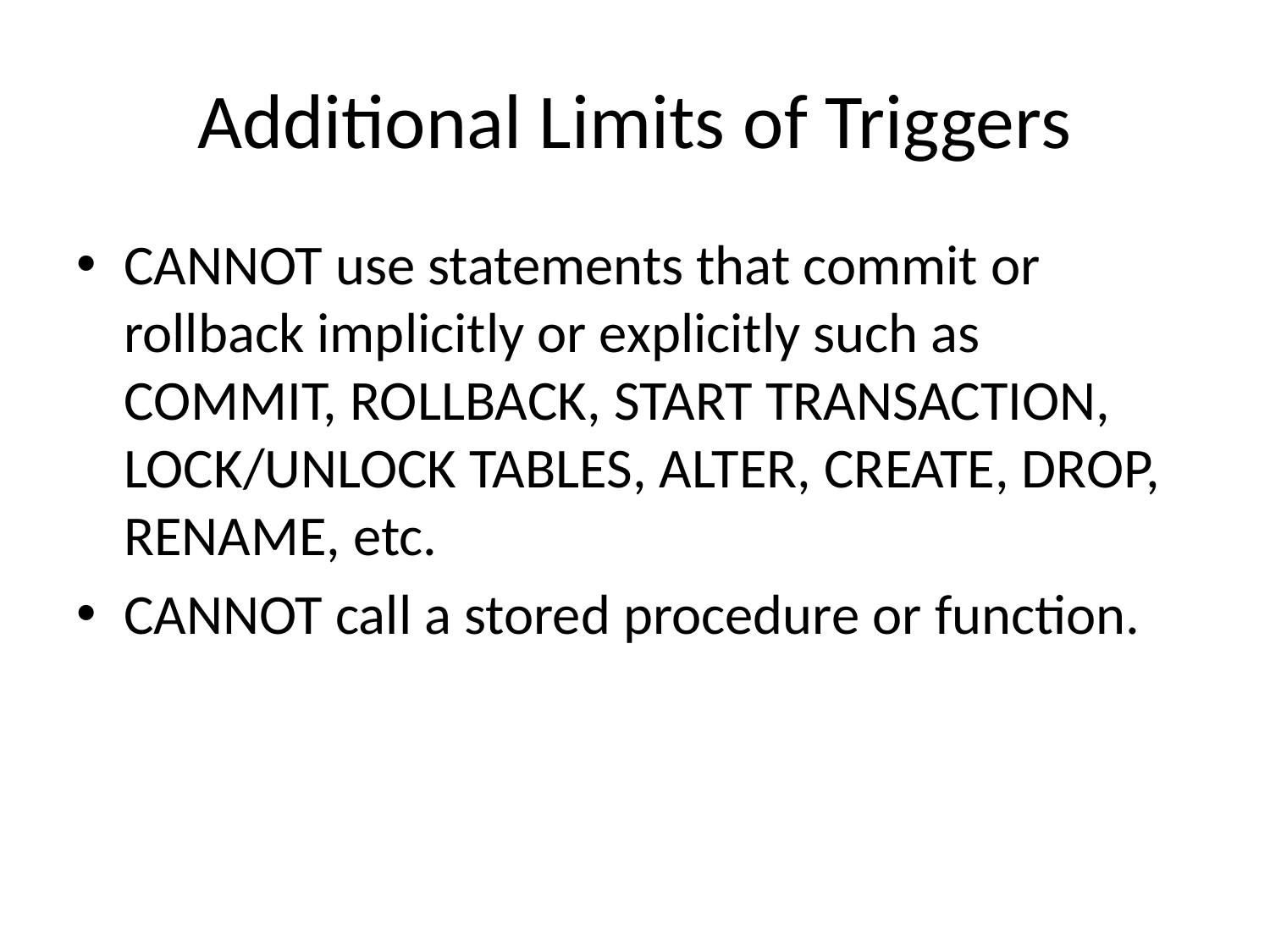

# Additional Limits of Triggers
CANNOT use statements that commit or rollback implicitly or explicitly such as COMMIT, ROLLBACK, START TRANSACTION, LOCK/UNLOCK TABLES, ALTER, CREATE, DROP, RENAME, etc.
CANNOT call a stored procedure or function.